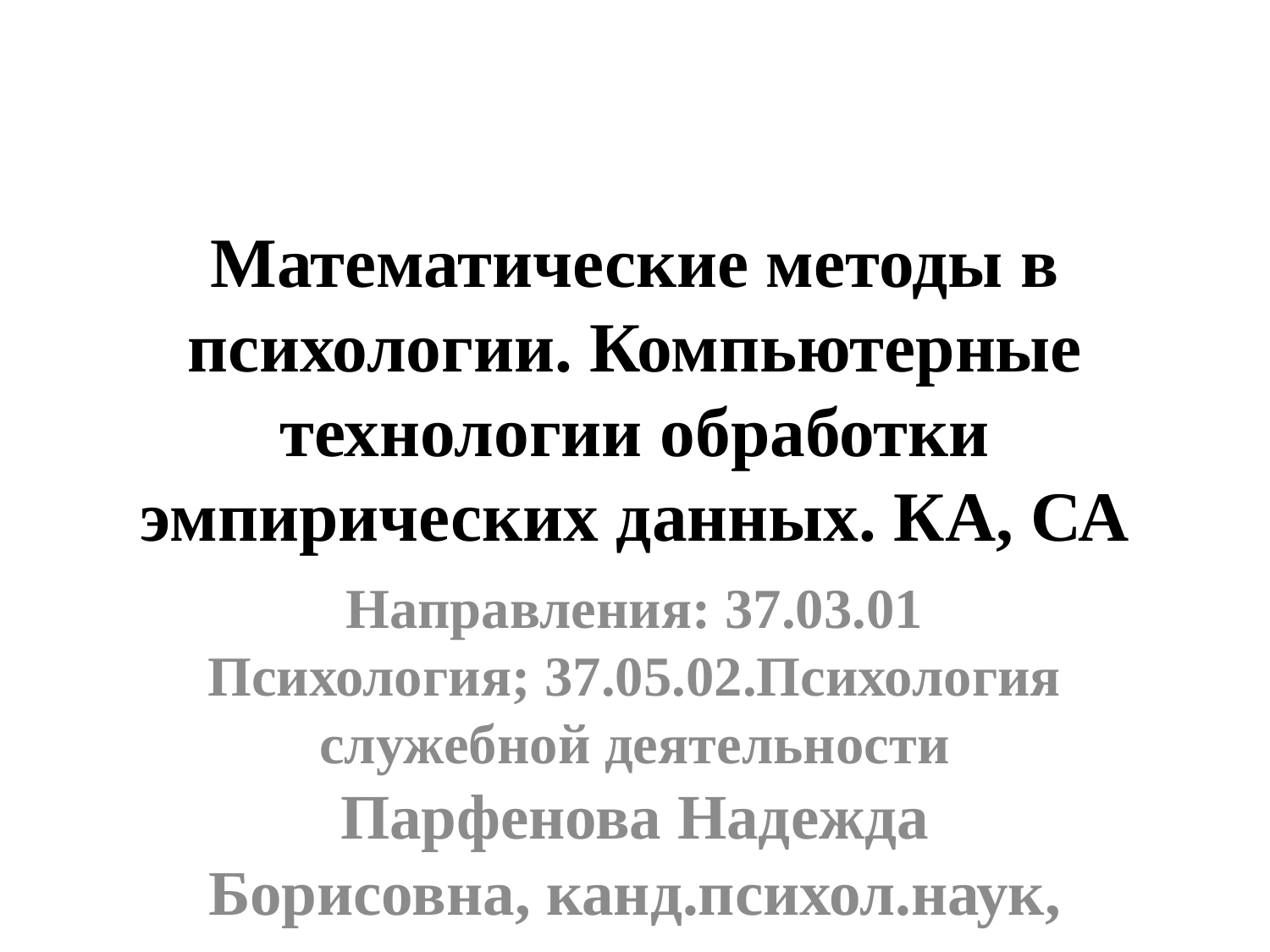

Математические методы в психологии. Компьютерные технологии обработки эмпирических данных. КА, СА
Направления: 37.03.01 Психология; 37.05.02.Психология служебной деятельности
Парфенова Надежда Борисовна, канд.психол.наук, доцент